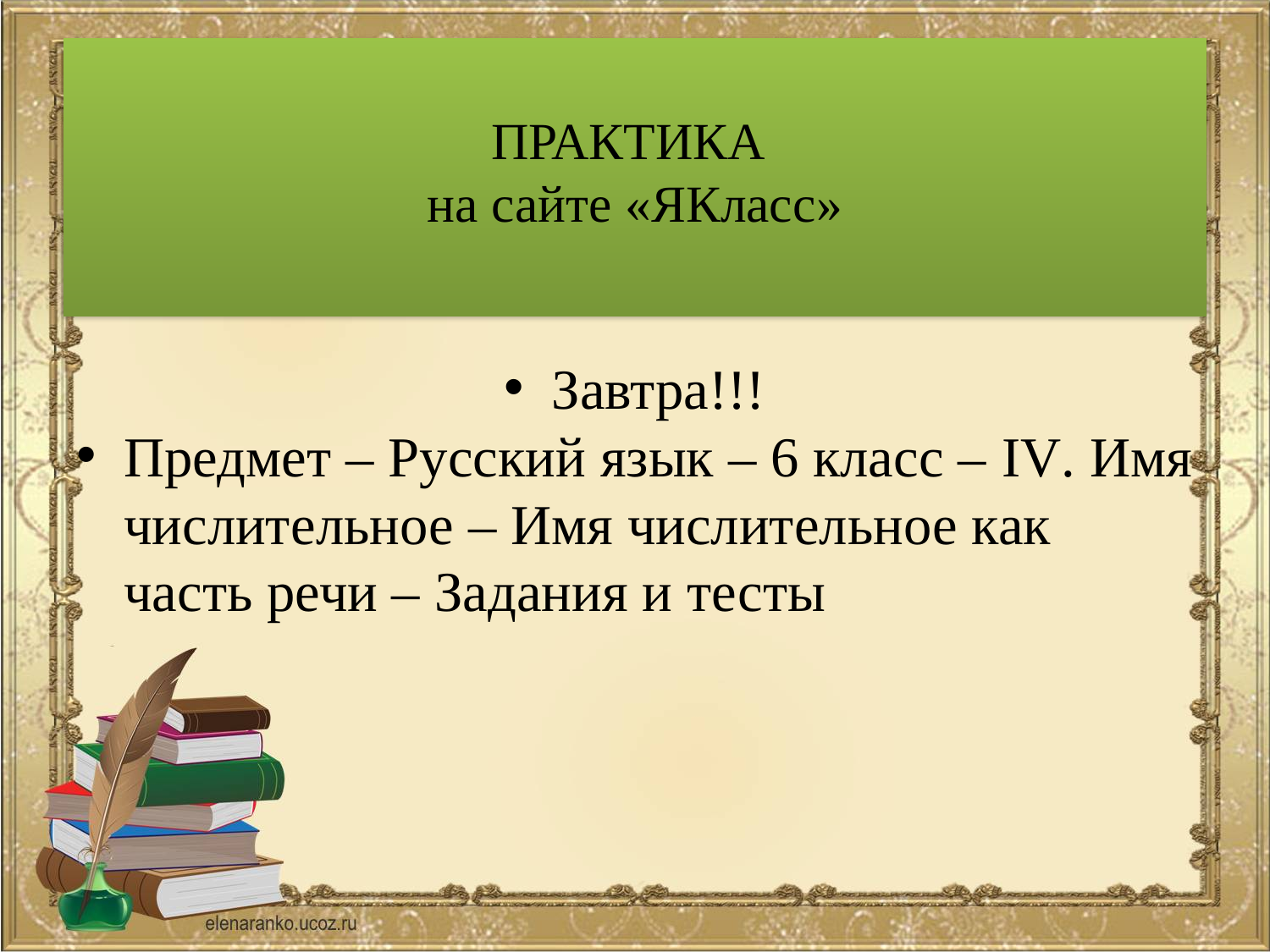

# ПРАКТИКА на сайте «ЯКласc»
Завтра!!!
Предмет – Русский язык – 6 класс – IV. Имя числительное – Имя числительное как часть речи – Задания и тесты